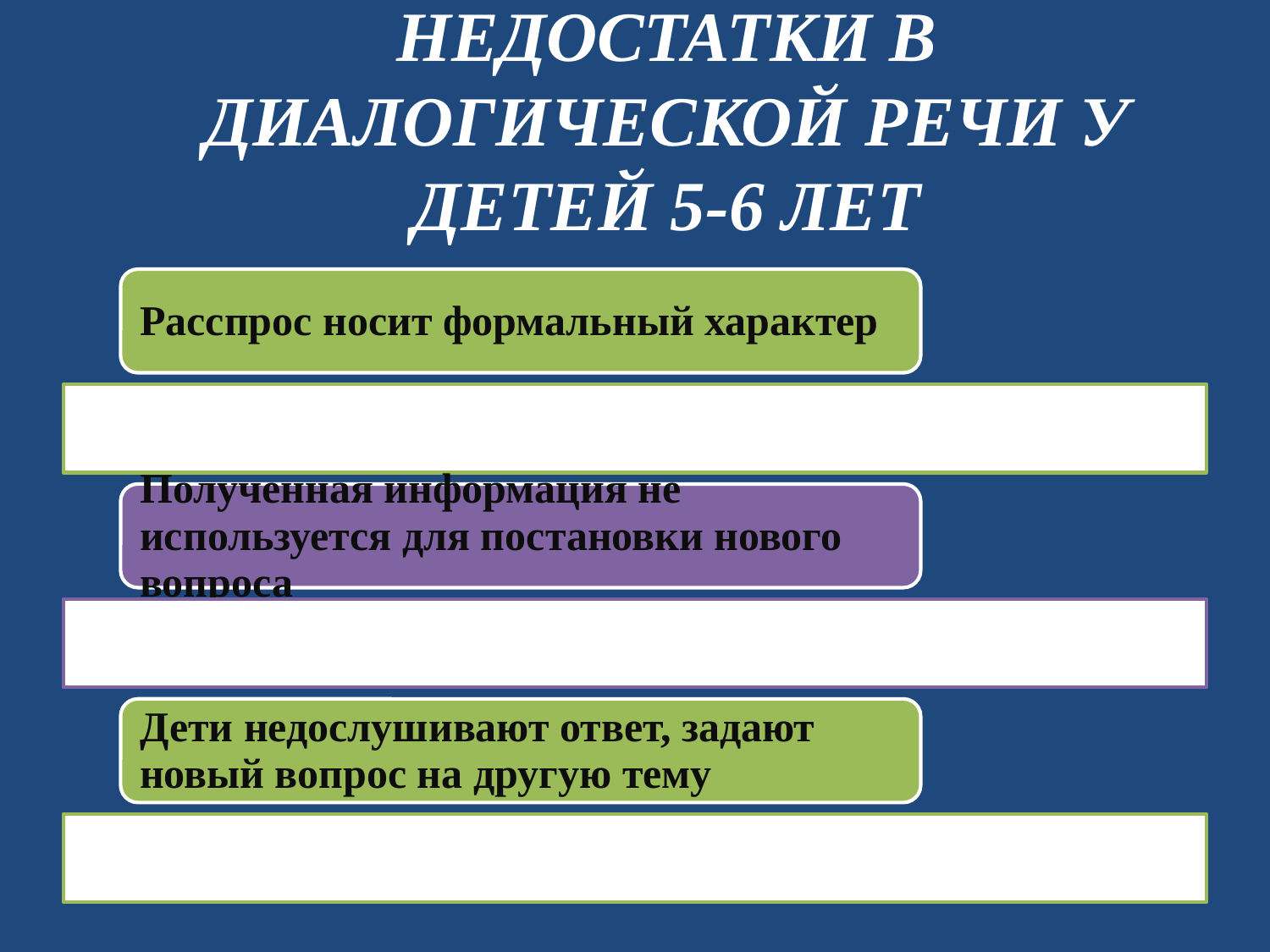

# НЕДОСТАТКИ В ДИАЛОГИЧЕСКОЙ РЕЧИ У ДЕТЕЙ 5-6 ЛЕТ
Полученная информация не используется для постановки нового вопроса
Расспрос носит формальный характер
Дети недослушивают ответ, задают новый вопрос на другую тему